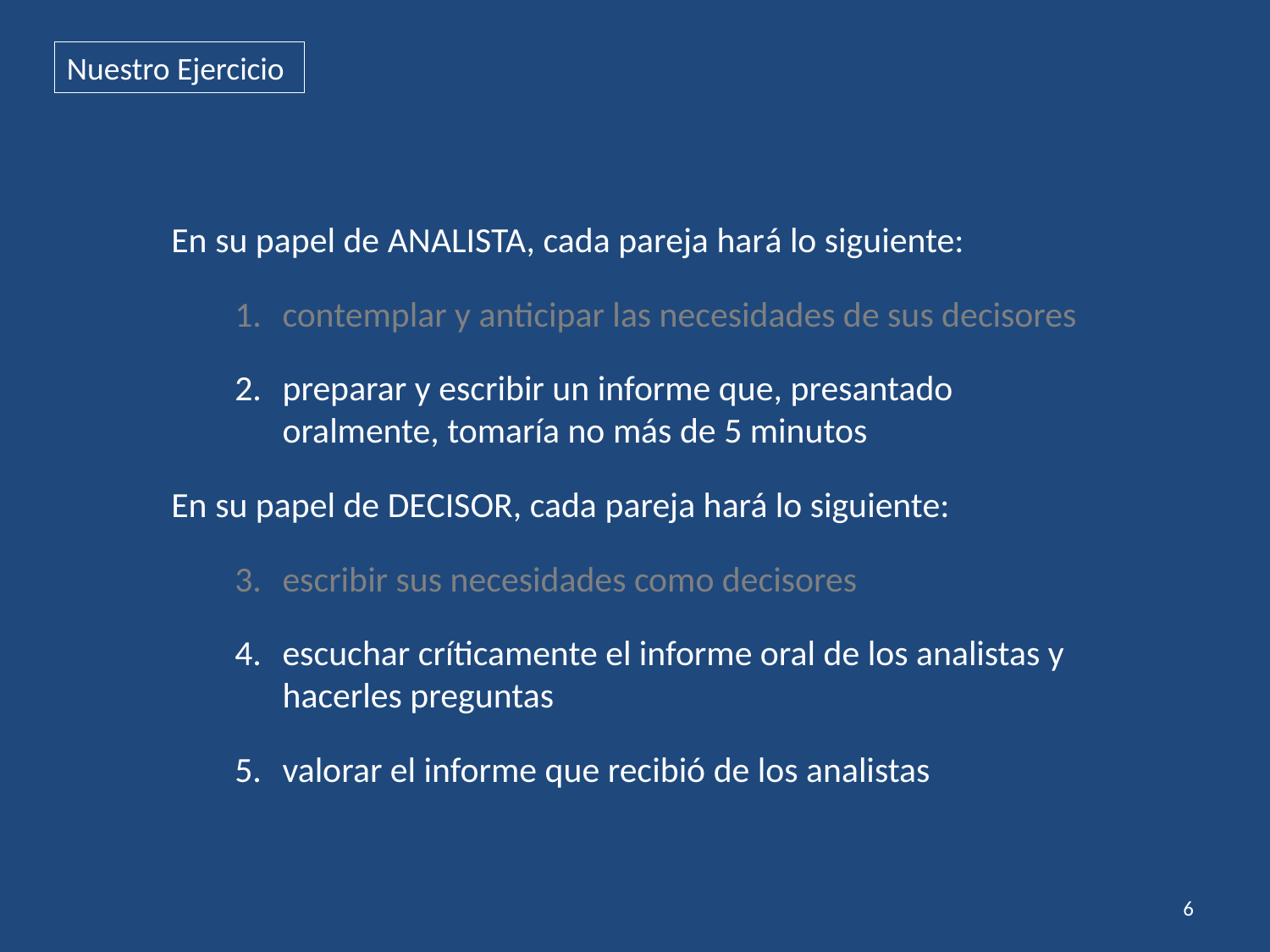

Nuestro Ejercicio
En su papel de ANALISTA, cada pareja hará lo siguiente:
contemplar y anticipar las necesidades de sus decisores
preparar y escribir un informe que, presantado oralmente, tomaría no más de 5 minutos
En su papel de DECISOR, cada pareja hará lo siguiente:
escribir sus necesidades como decisores
escuchar críticamente el informe oral de los analistas y hacerles preguntas
valorar el informe que recibió de los analistas

6